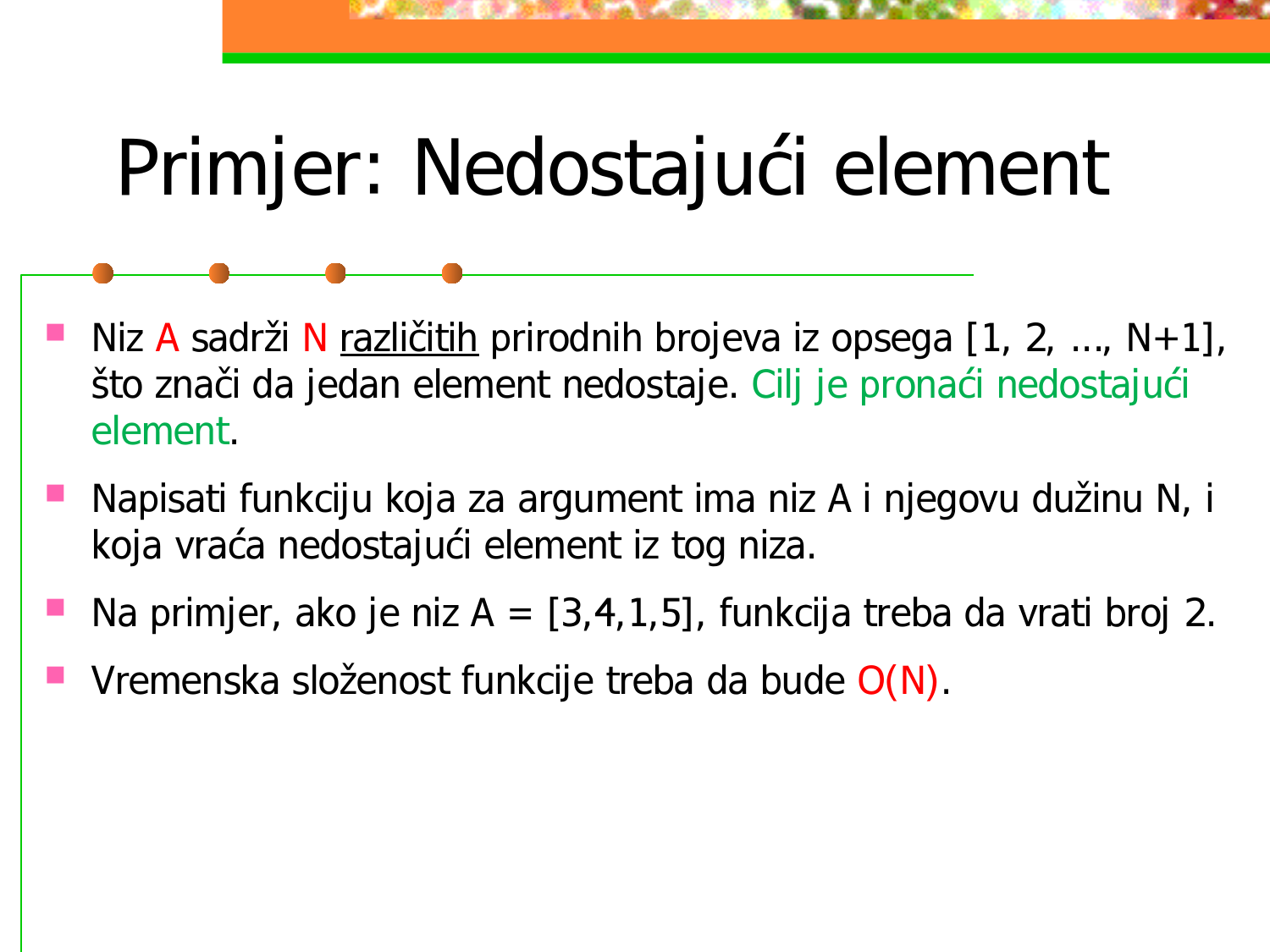

# Primjer: Nedostajući element
Niz A sadrži N različitih prirodnih brojeva iz opsega [1, 2, ..., N+1], što znači da jedan element nedostaje. Cilj je pronaći nedostajući element.
Napisati funkciju koja za argument ima niz A i njegovu dužinu N, i koja vraća nedostajući element iz tog niza.
Na primjer, ako je niz A = [3,4,1,5], funkcija treba da vrati broj 2.
Vremenska složenost funkcije treba da bude O(N).